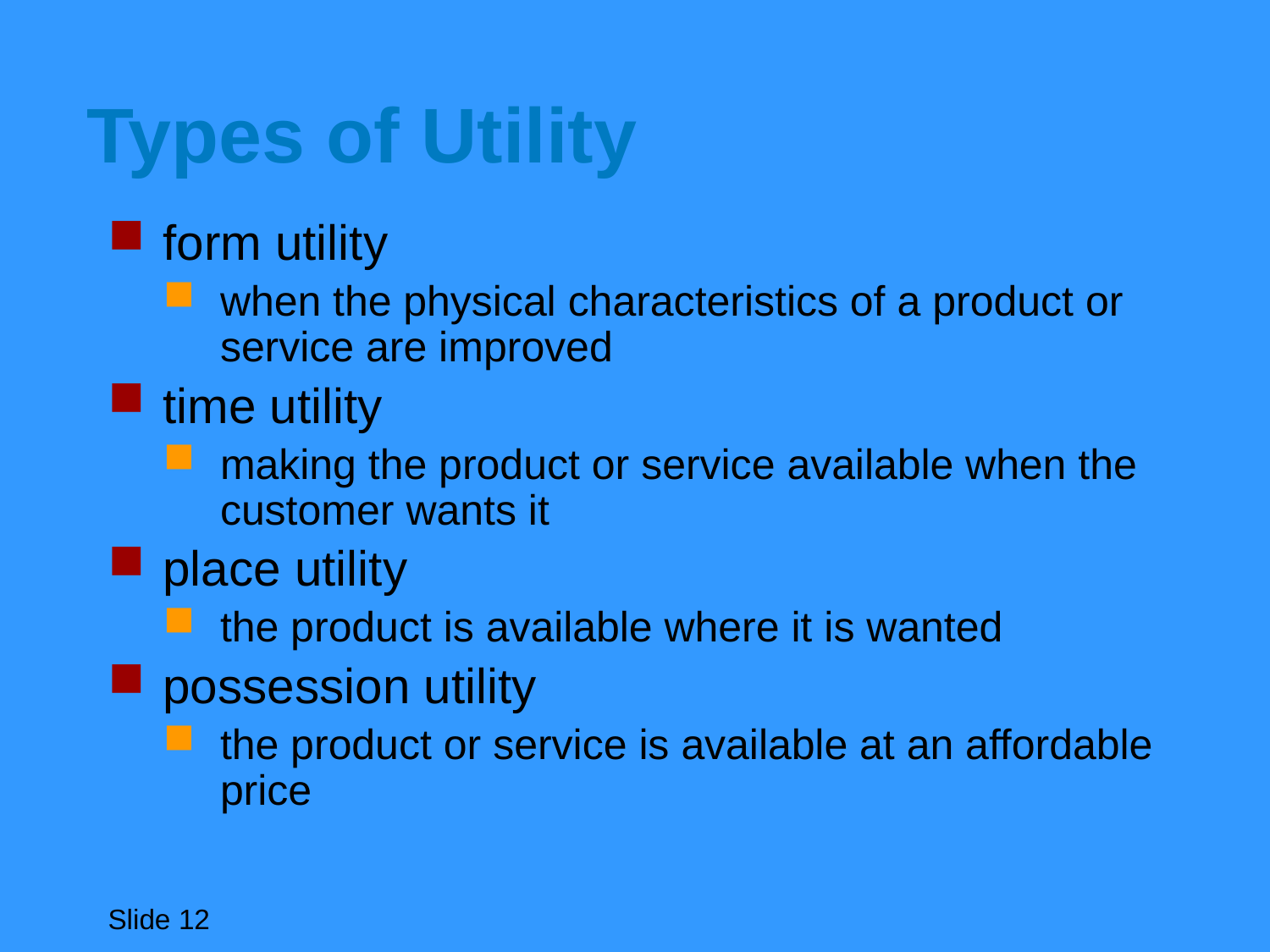

# Types of Utility
form utility
when the physical characteristics of a product or service are improved
time utility
making the product or service available when the customer wants it
place utility
the product is available where it is wanted
possession utility
the product or service is available at an affordable price
Slide 12